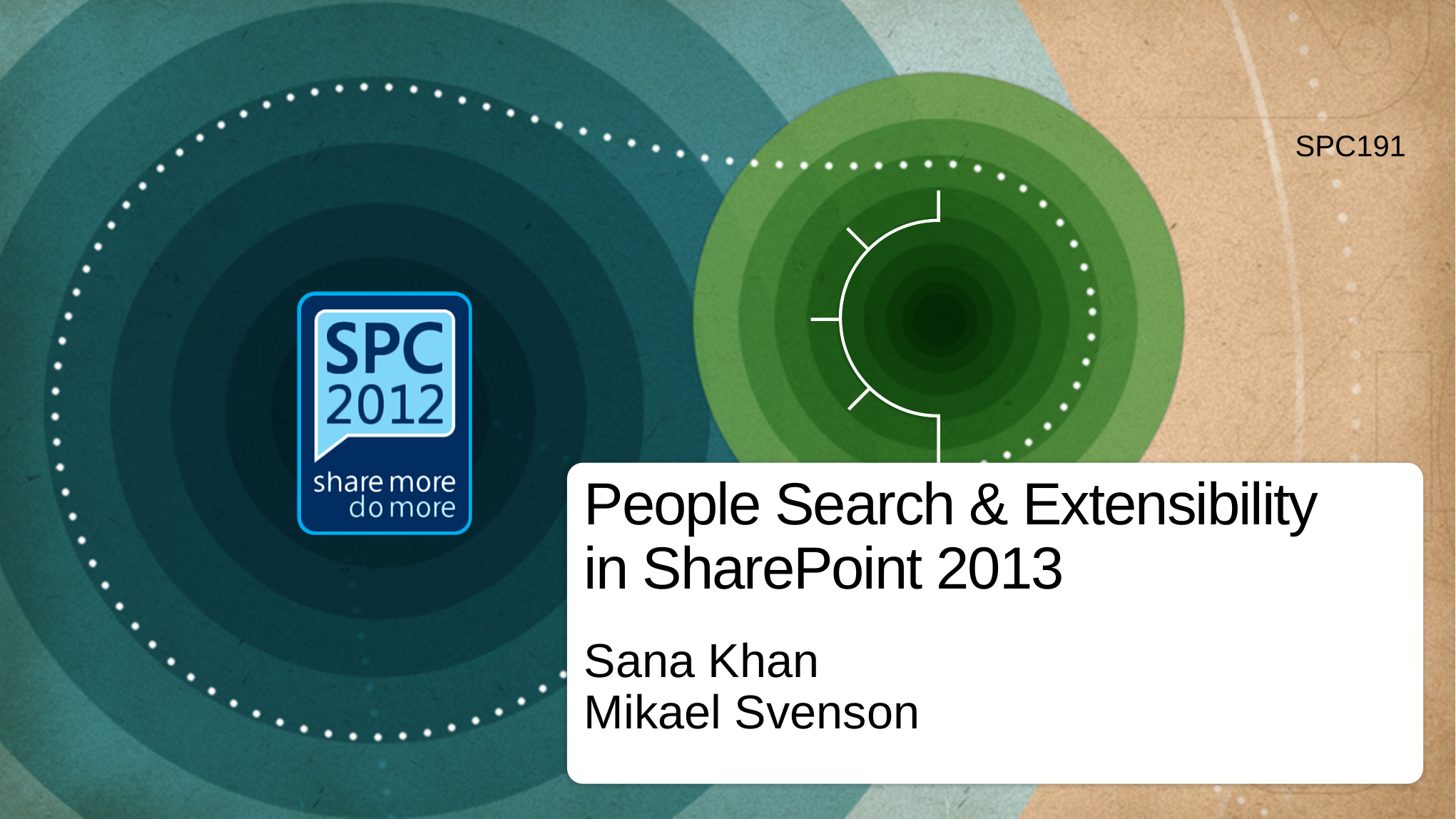

SPC191
# People Search & Extensibility in SharePoint 2013
Sana Khan
Mikael Svenson